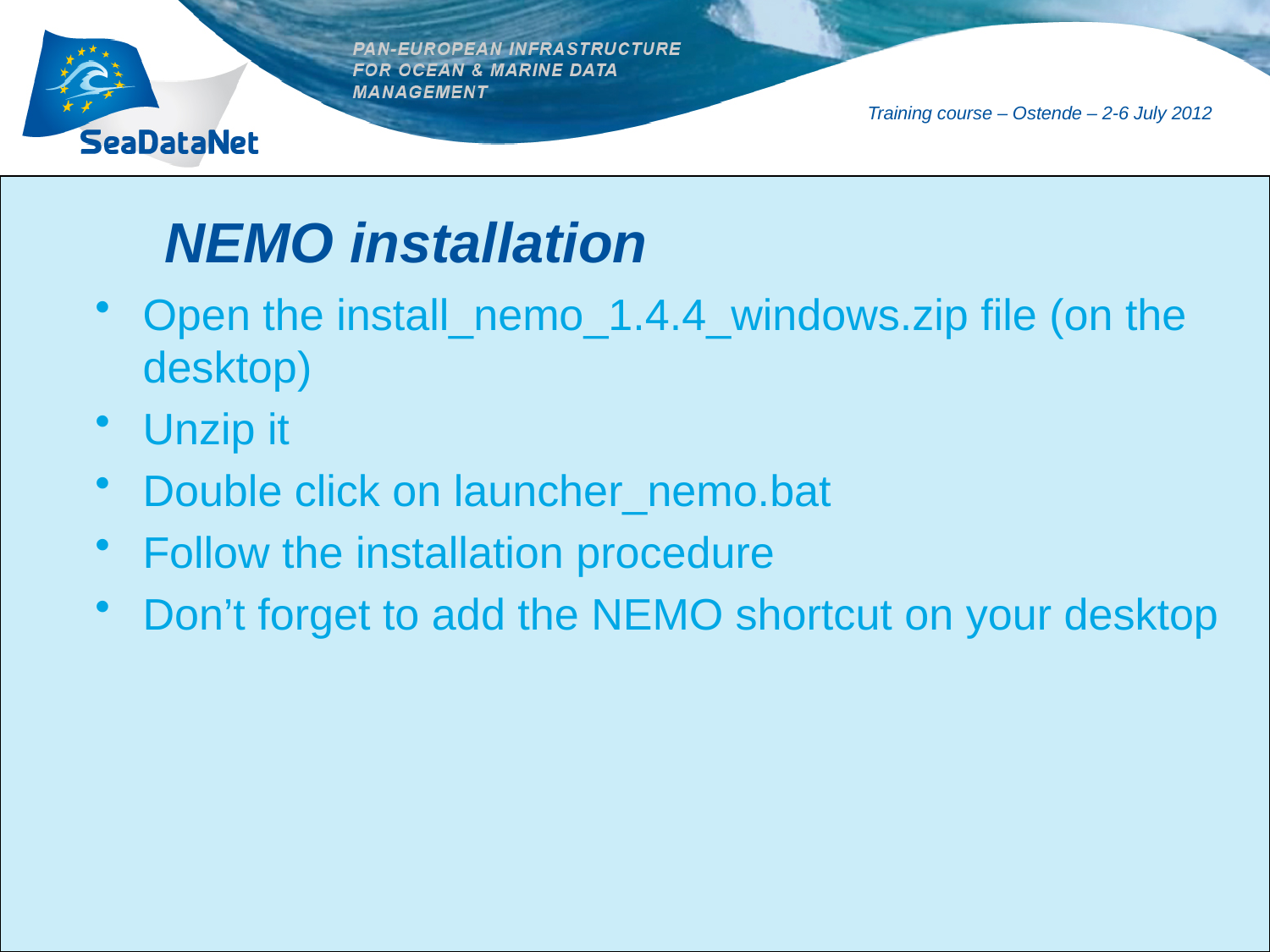

# NEMO installation
Open the install_nemo_1.4.4_windows.zip file (on the desktop)
Unzip it
Double click on launcher_nemo.bat
Follow the installation procedure
Don’t forget to add the NEMO shortcut on your desktop